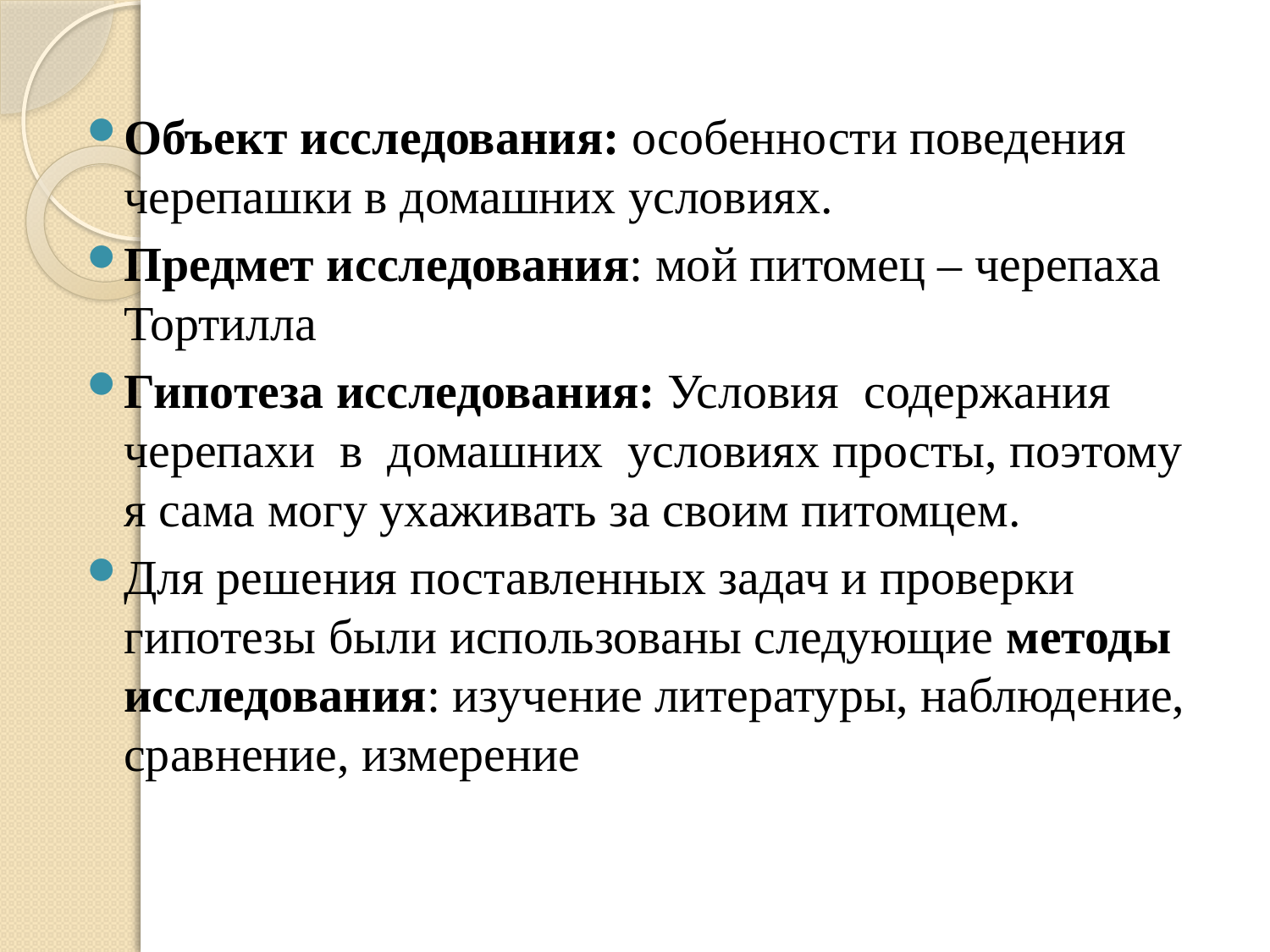

Объект исследования: особенности поведения черепашки в домашних условиях.
Предмет исследования: мой питомец – черепаха Тортилла
Гипотеза исследования: Условия  содержания    черепахи  в  домашних  условиях просты, поэтому я сама могу ухаживать за своим питомцем.
Для решения поставленных задач и проверки гипотезы были использованы следующие методы исследования: изучение литературы, наблюдение, сравнение, измерение